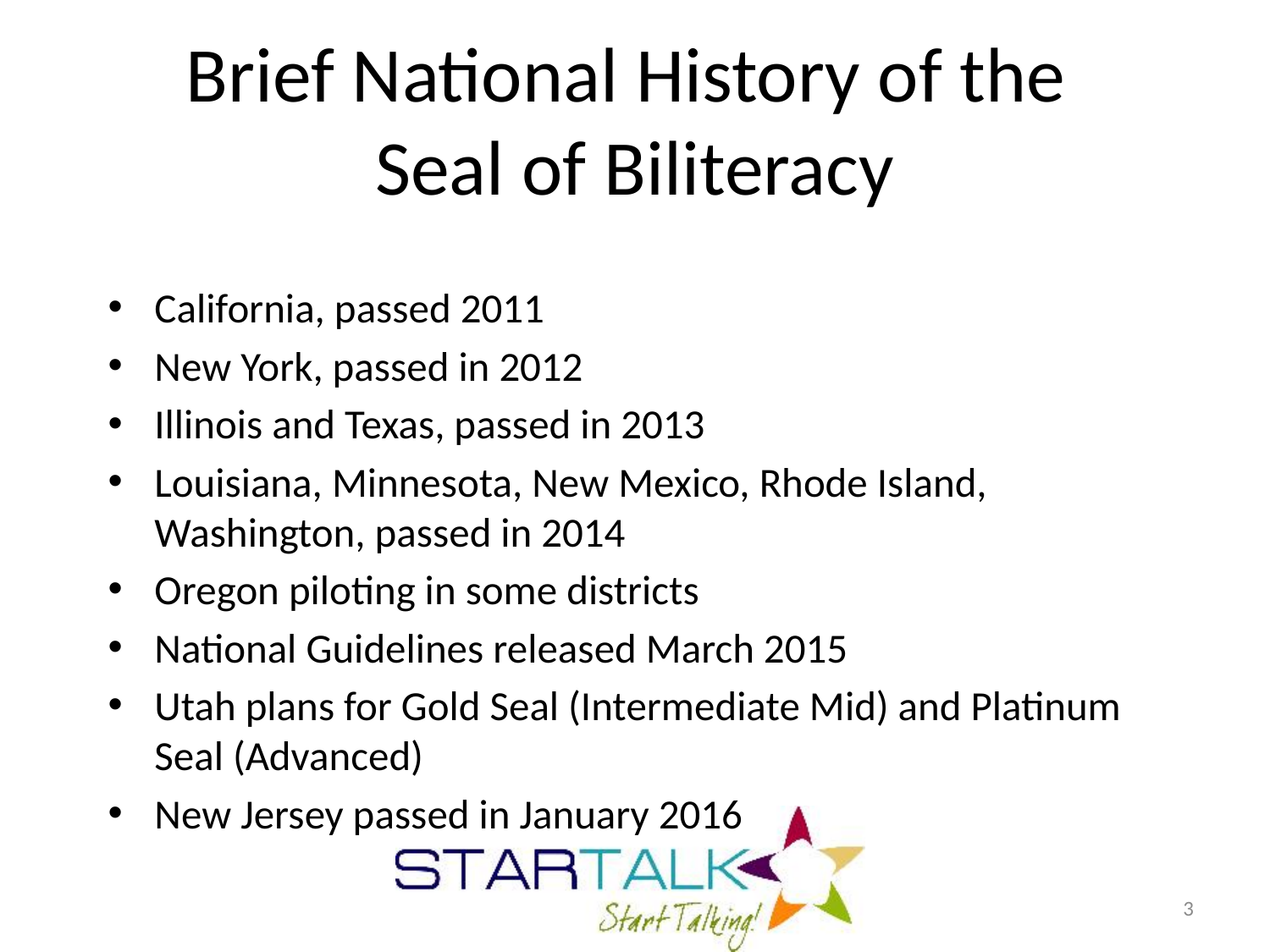

# Brief National History of the Seal of Biliteracy
California, passed 2011
New York, passed in 2012
Illinois and Texas, passed in 2013
Louisiana, Minnesota, New Mexico, Rhode Island, Washington, passed in 2014
Oregon piloting in some districts
National Guidelines released March 2015
Utah plans for Gold Seal (Intermediate Mid) and Platinum Seal (Advanced)
New Jersey passed in January 2016
3